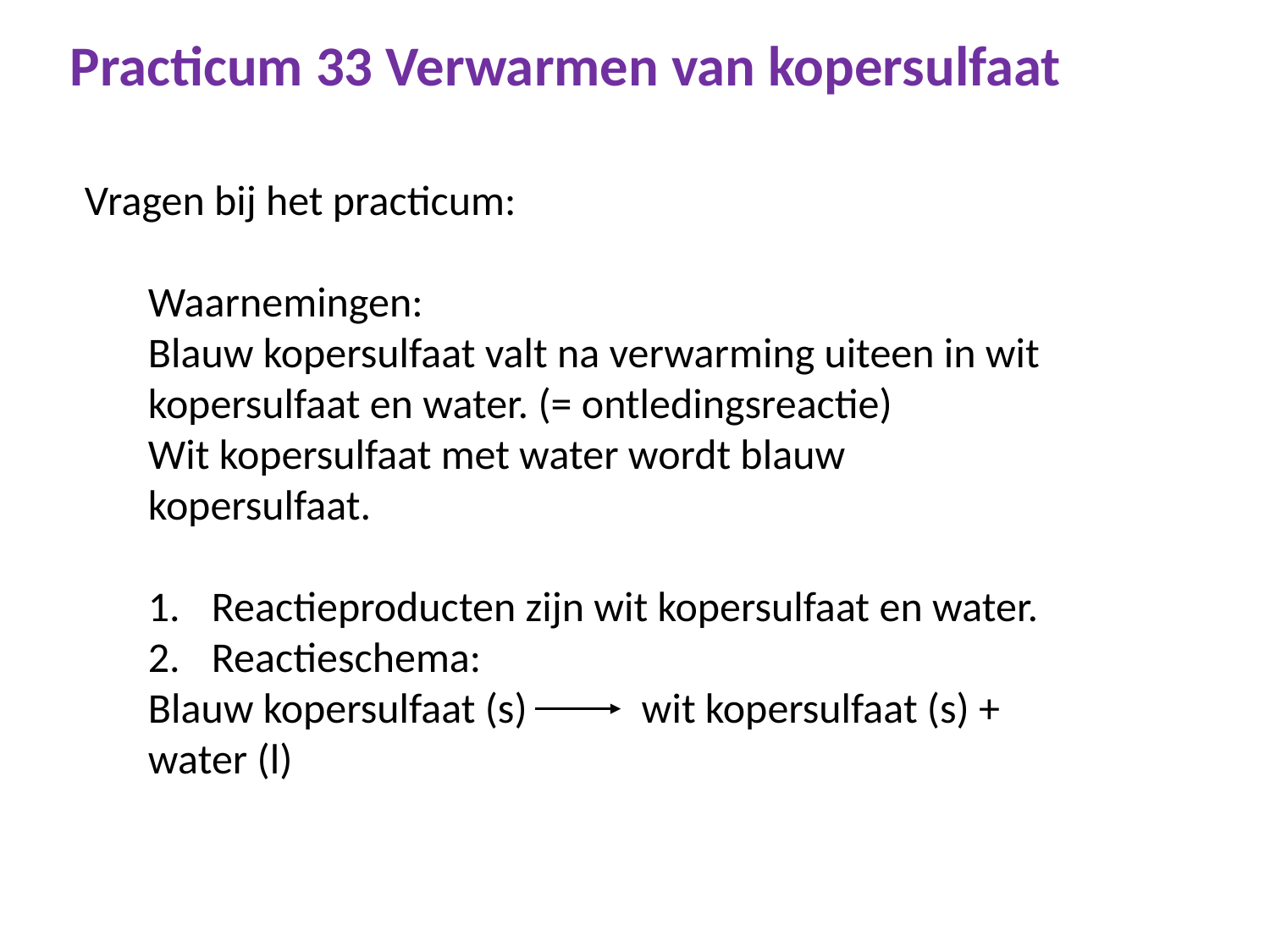

# Practicum 33 Verwarmen van kopersulfaat
Vragen bij het practicum:

Waarnemingen:
Blauw kopersulfaat valt na verwarming uiteen in wit kopersulfaat en water. (= ontledingsreactie)
Wit kopersulfaat met water wordt blauw kopersulfaat.

Reactieproducten zijn wit kopersulfaat en water.
Reactieschema:
Blauw kopersulfaat (s)            wit kopersulfaat (s) + water (l)